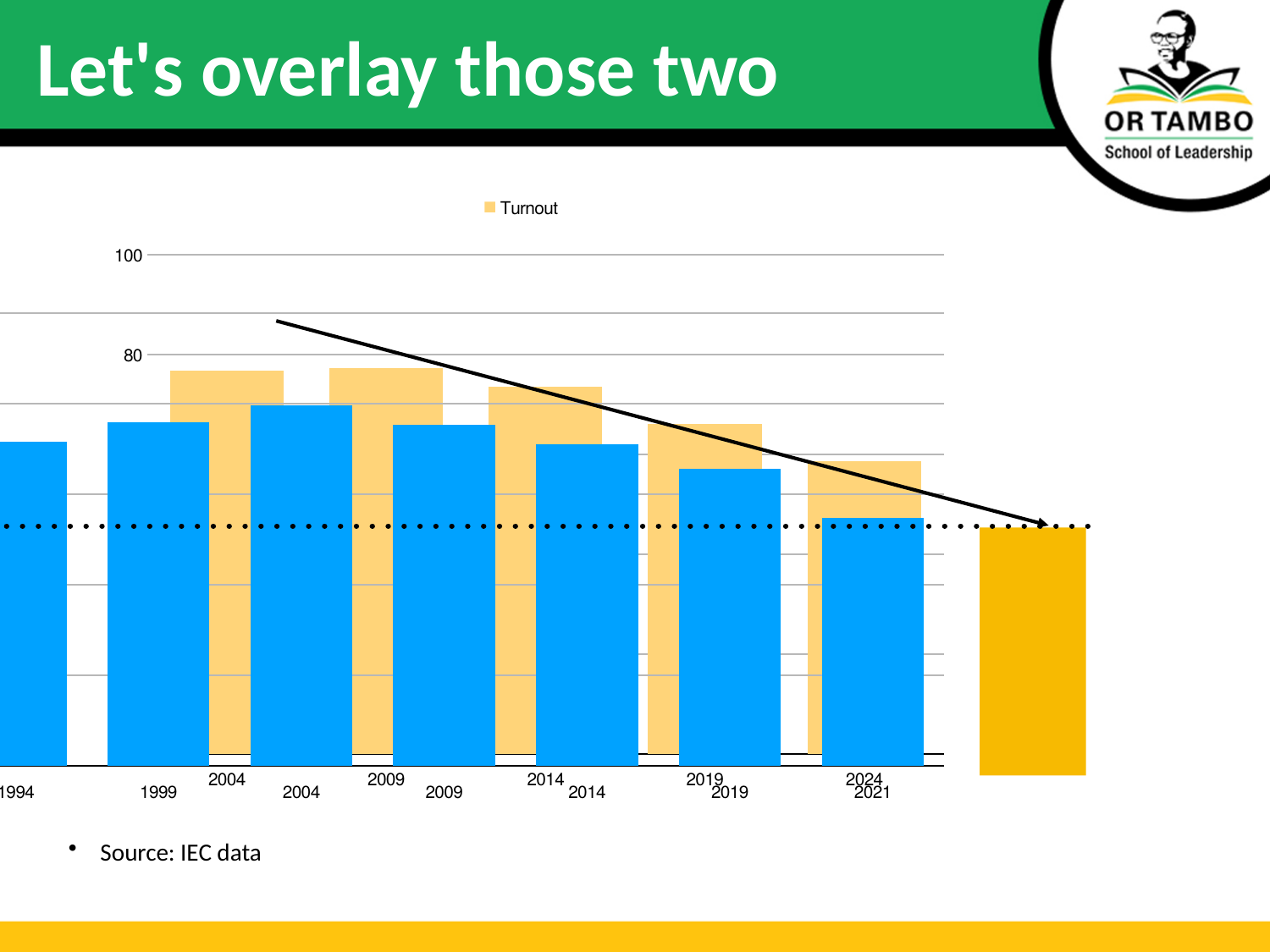

# Let's overlay those two

### Chart

| Category | Turnout |
|---|---|
| 2004 | 76.73 |
| 2009 | 77.3 |
| 2014 | 73.48 |
| 2019 | 66.05 |
| 2024 | 58.64 |

### Chart

| Category |  |
|---|---|
| 1994 | 62.7 |
| 1999 | 66.4 |
| 2004 | 69.7 |
| 2009 | 65.9 |
| 2014 | 62.2 |
| 2019 | 57.5 |
| 2021 | 48.0 |

Source: IEC data